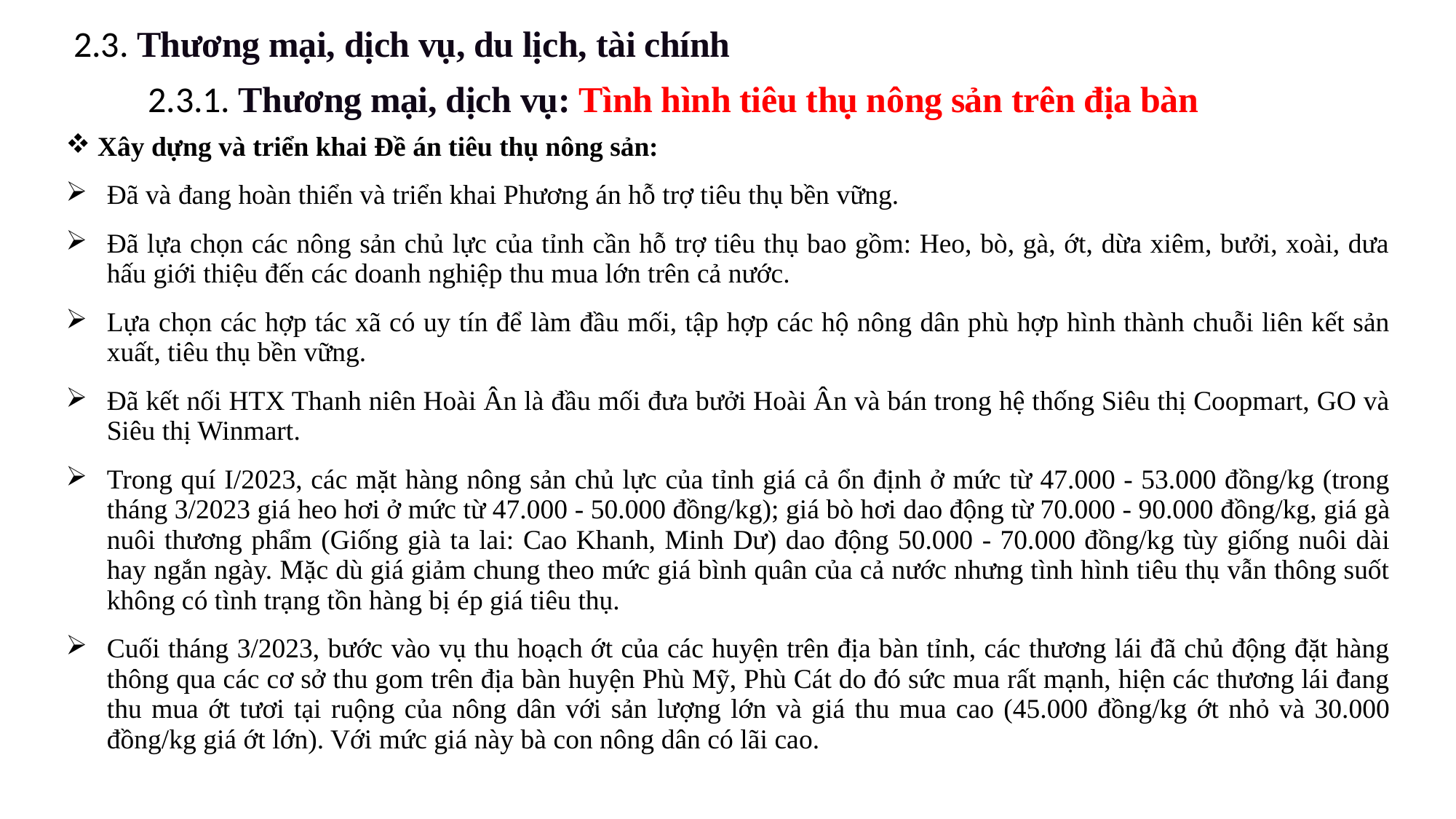

2.3. Thương mại, dịch vụ, du lịch, tài chính
2.3.1. Thương mại, dịch vụ: Tình hình tiêu thụ nông sản trên địa bàn
| Xây dựng và triển khai Đề án tiêu thụ nông sản: Đã và đang hoàn thiển và triển khai Phương án hỗ trợ tiêu thụ bền vững. Đã lựa chọn các nông sản chủ lực của tỉnh cần hỗ trợ tiêu thụ bao gồm: Heo, bò, gà, ớt, dừa xiêm, bưởi, xoài, dưa hấu giới thiệu đến các doanh nghiệp thu mua lớn trên cả nước. Lựa chọn các hợp tác xã có uy tín để làm đầu mối, tập hợp các hộ nông dân phù hợp hình thành chuỗi liên kết sản xuất, tiêu thụ bền vững. Đã kết nối HTX Thanh niên Hoài Ân là đầu mối đưa bưởi Hoài Ân và bán trong hệ thống Siêu thị Coopmart, GO và Siêu thị Winmart. Trong quí I/2023, các mặt hàng nông sản chủ lực của tỉnh giá cả ổn định ở mức từ 47.000 - 53.000 đồng/kg (trong tháng 3/2023 giá heo hơi ở mức từ 47.000 - 50.000 đồng/kg); giá bò hơi dao động từ 70.000 - 90.000 đồng/kg, giá gà nuôi thương phẩm (Giống già ta lai: Cao Khanh, Minh Dư) dao động 50.000 - 70.000 đồng/kg tùy giống nuôi dài hay ngắn ngày. Mặc dù giá giảm chung theo mức giá bình quân của cả nước nhưng tình hình tiêu thụ vẫn thông suốt không có tình trạng tồn hàng bị ép giá tiêu thụ. Cuối tháng 3/2023, bước vào vụ thu hoạch ớt của các huyện trên địa bàn tỉnh, các thương lái đã chủ động đặt hàng thông qua các cơ sở thu gom trên địa bàn huyện Phù Mỹ, Phù Cát do đó sức mua rất mạnh, hiện các thương lái đang thu mua ớt tươi tại ruộng của nông dân với sản lượng lớn và giá thu mua cao (45.000 đồng/kg ớt nhỏ và 30.000 đồng/kg giá ớt lớn). Với mức giá này bà con nông dân có lãi cao. |
| --- |
|  |